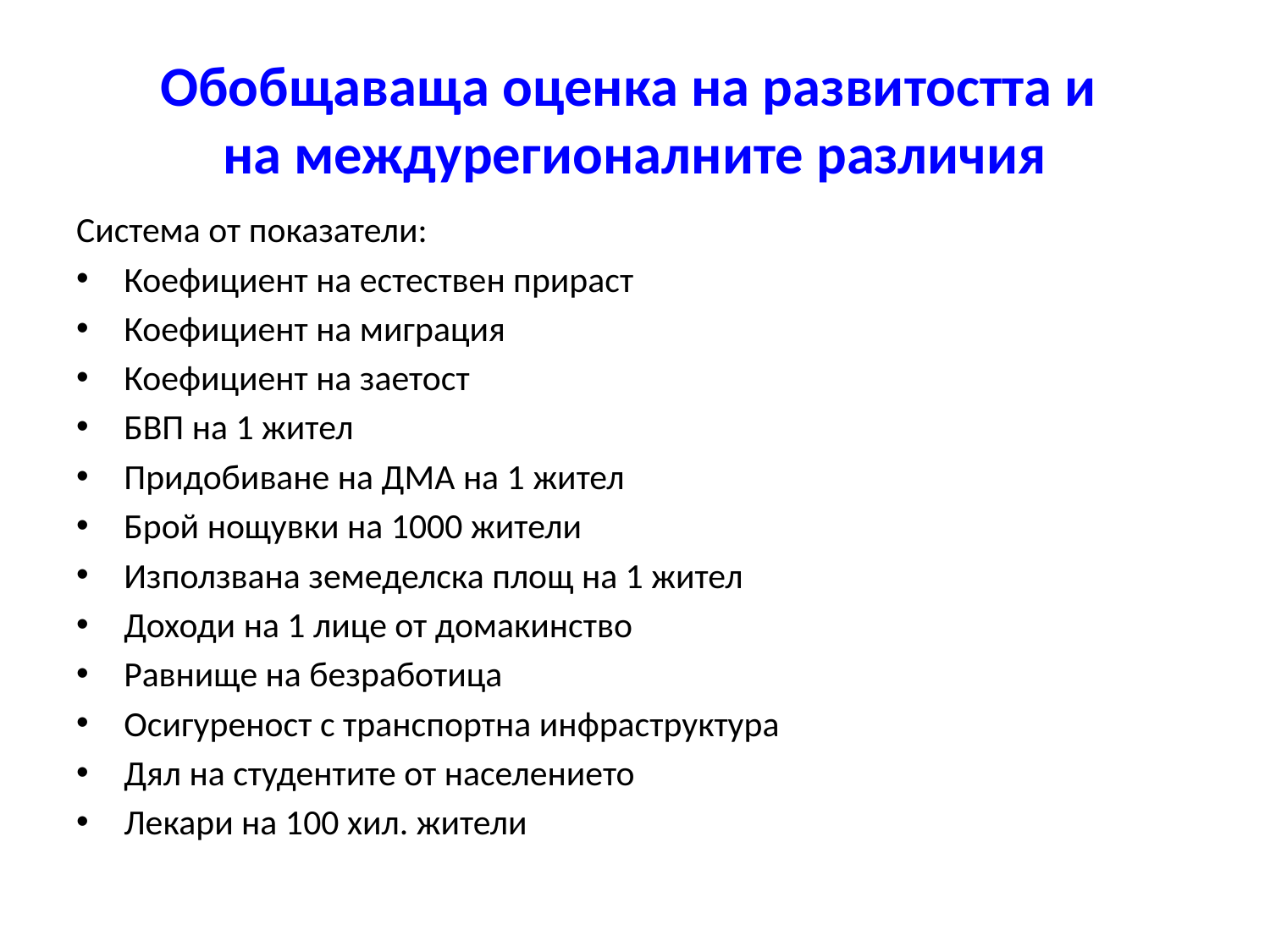

# Обобщаваща оценка на развитостта и на междурегионалните различия
Система от показатели:
Коефициент на естествен прираст
Коефициент на миграция
Коефициент на заетост
БВП на 1 жител
Придобиване на ДМА на 1 жител
Брой нощувки на 1000 жители
Използвана земеделска площ на 1 жител
Доходи на 1 лице от домакинство
Равнище на безработица
Осигуреност с транспортна инфраструктура
Дял на студентите от населението
Лекари на 100 хил. жители